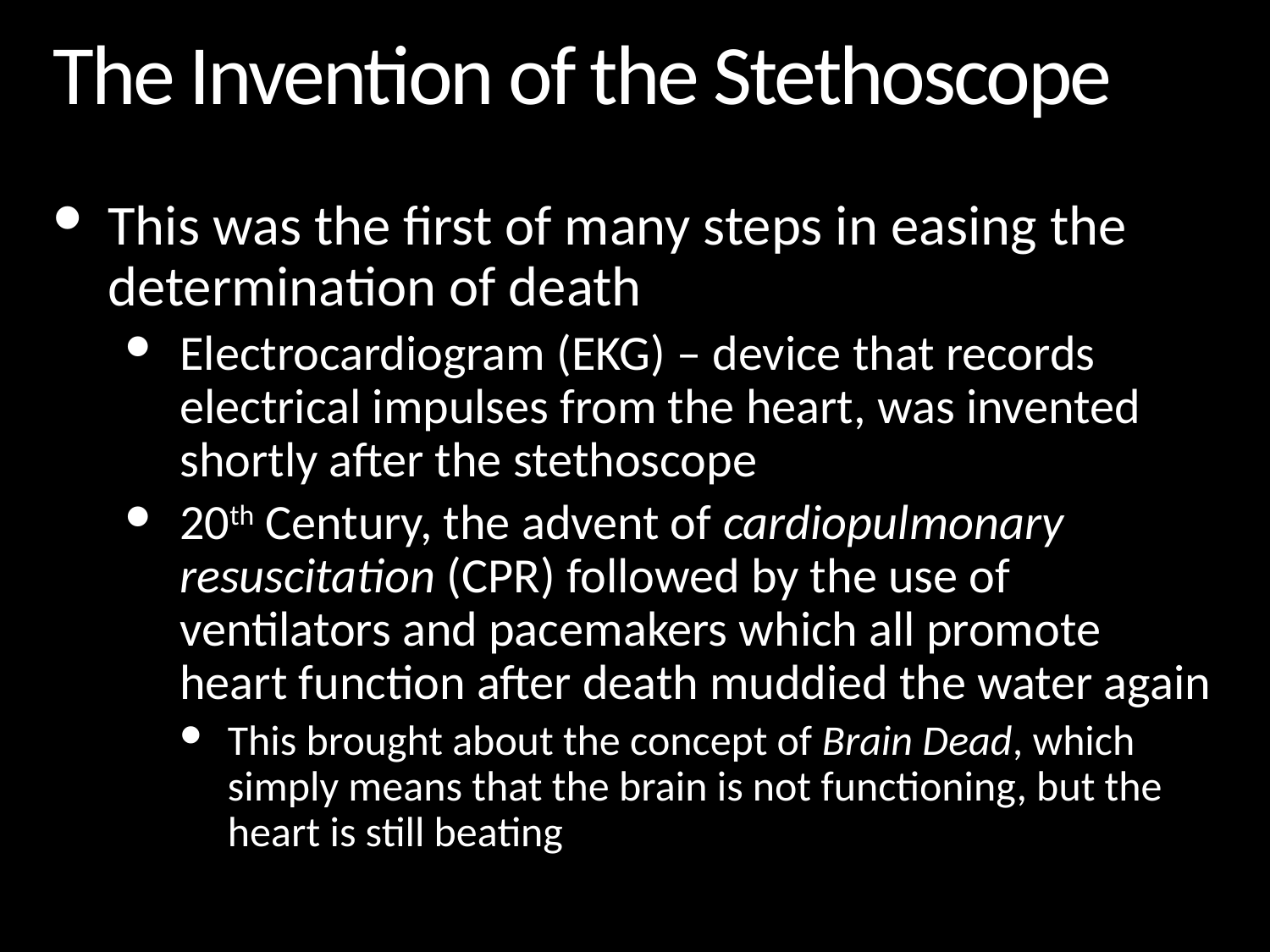

# The Invention of the Stethoscope
This was the first of many steps in easing the determination of death
Electrocardiogram (EKG) – device that records electrical impulses from the heart, was invented shortly after the stethoscope
20th Century, the advent of cardiopulmonary resuscitation (CPR) followed by the use of ventilators and pacemakers which all promote heart function after death muddied the water again
This brought about the concept of Brain Dead, which simply means that the brain is not functioning, but the heart is still beating